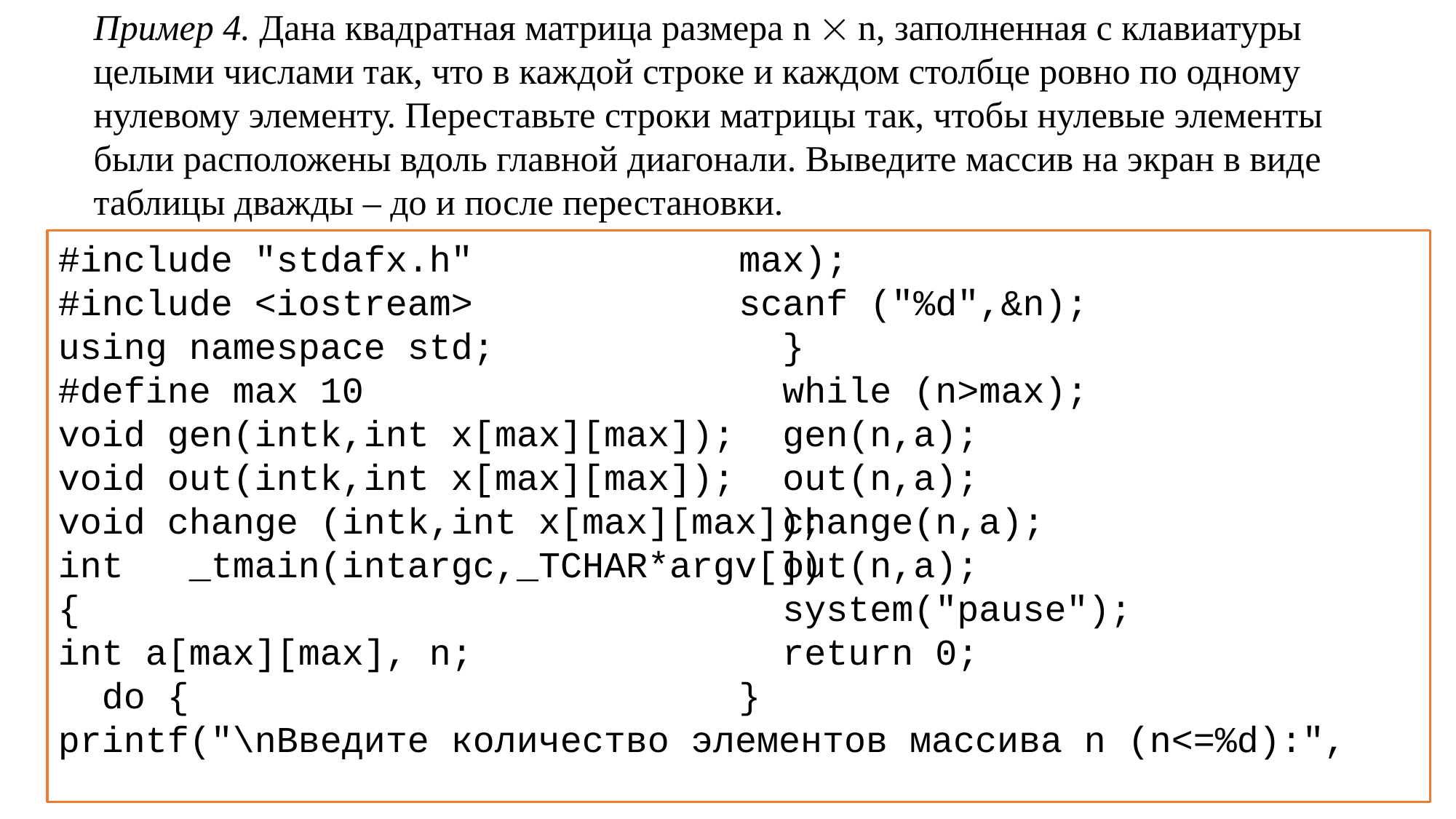

Пример 4. Дана квадратная матрица размера n × n, заполненная с клавиатуры целыми числами так, что в каждой строке и каждом столбце ровно по одному нулевому элементу. Переставьте строки матрицы так, чтобы нулевые элементы были расположены вдоль главной диагонали. Выведите массив на экран в виде таблицы дважды – до и после перестановки.
#include "stdafx.h"
#include <iostream>
using namespace std;
#define max 10
void gen(intk,int x[max][max]);
void out(intk,int x[max][max]);
void change (intk,int x[max][max]);
int   _tmain(intargc,_TCHAR*argv[])
{
int a[max][max], n;
  do {
printf("\nВведите количество элементов массива n (n<=%d):",
max);
scanf ("%d",&n);
  }
  while (n>max);
  gen(n,a);
  out(n,a);
  change(n,a);
  out(n,a);
  system("pause");
  return 0;
}